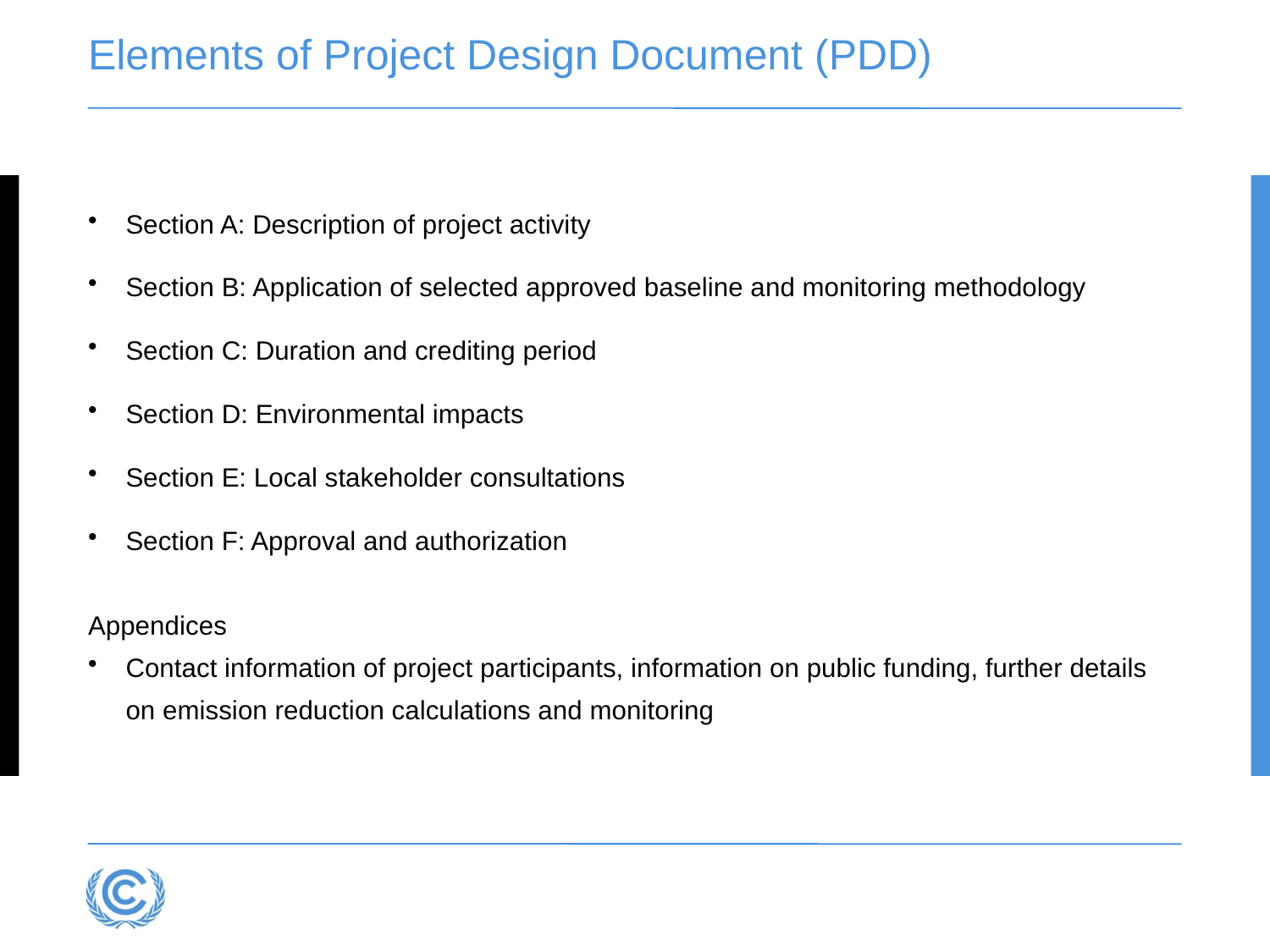

# Elements of Project Design Document (PDD)
Section A: Description of project activity
Section B: Application of selected approved baseline and monitoring methodology
Section C: Duration and crediting period
Section D: Environmental impacts
Section E: Local stakeholder consultations
Section F: Approval and authorization

Appendices
Contact information of project participants, information on public funding, further details on emission reduction calculations and monitoring